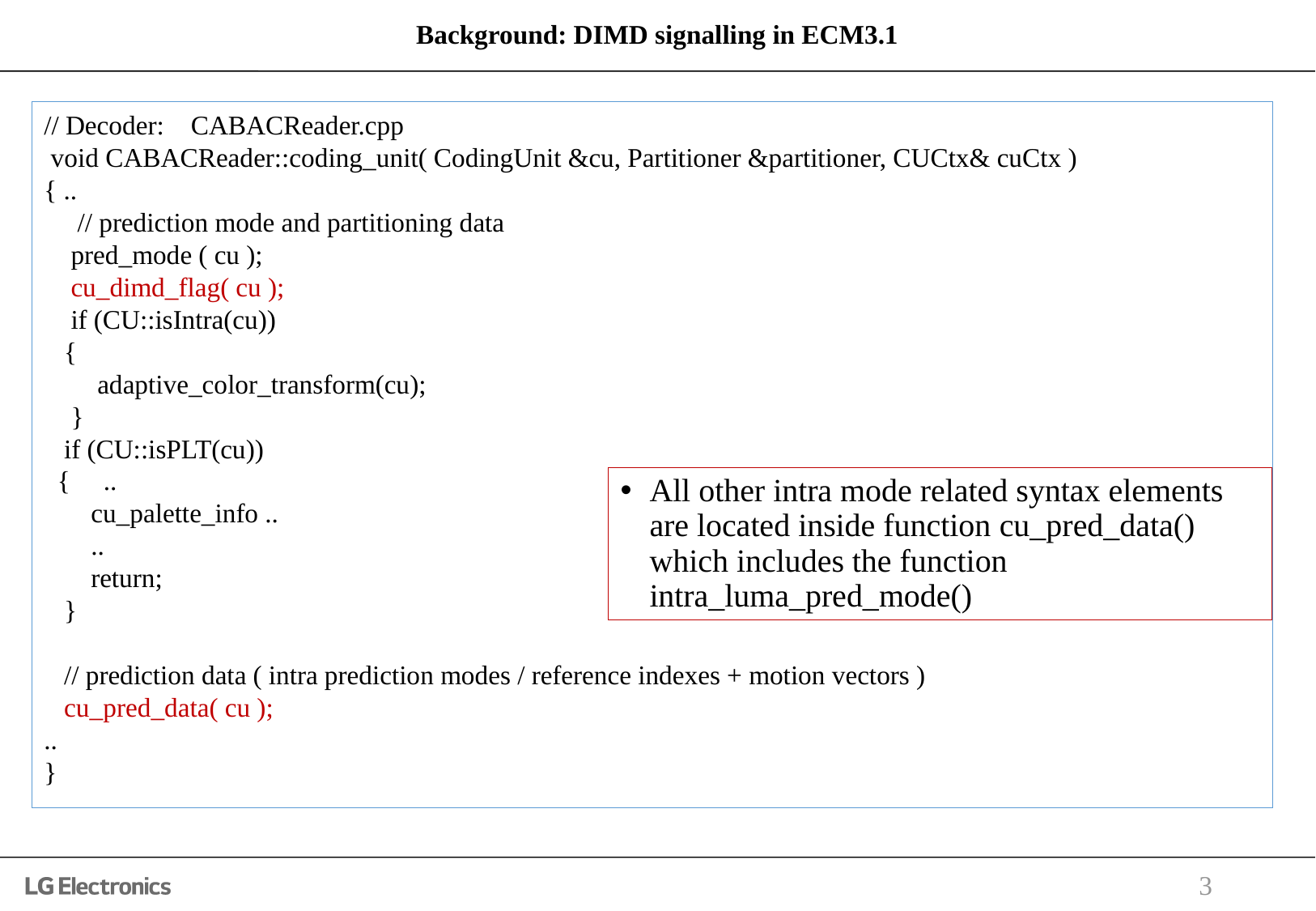

# Background: DIMD signalling in ECM3.1
// Decoder:    CABACReader.cpp
 void CABACReader::coding_unit( CodingUnit &cu, Partitioner &partitioner, CUCtx& cuCtx )
{ ..
     // prediction mode and partitioning data
    pred_mode ( cu );
    cu_dimd_flag( cu );
    if (CU::isIntra(cu))
   {
        adaptive_color_transform(cu);
    }
   if (CU::isPLT(cu))
  {     ..
       cu_palette_info ..
       ..
       return;
   }

   // prediction data ( intra prediction modes / reference indexes + motion vectors )
   cu_pred_data( cu );
..
}

All other intra mode related syntax elements are located inside function cu_pred_data() which includes the function intra_luma_pred_mode()
3